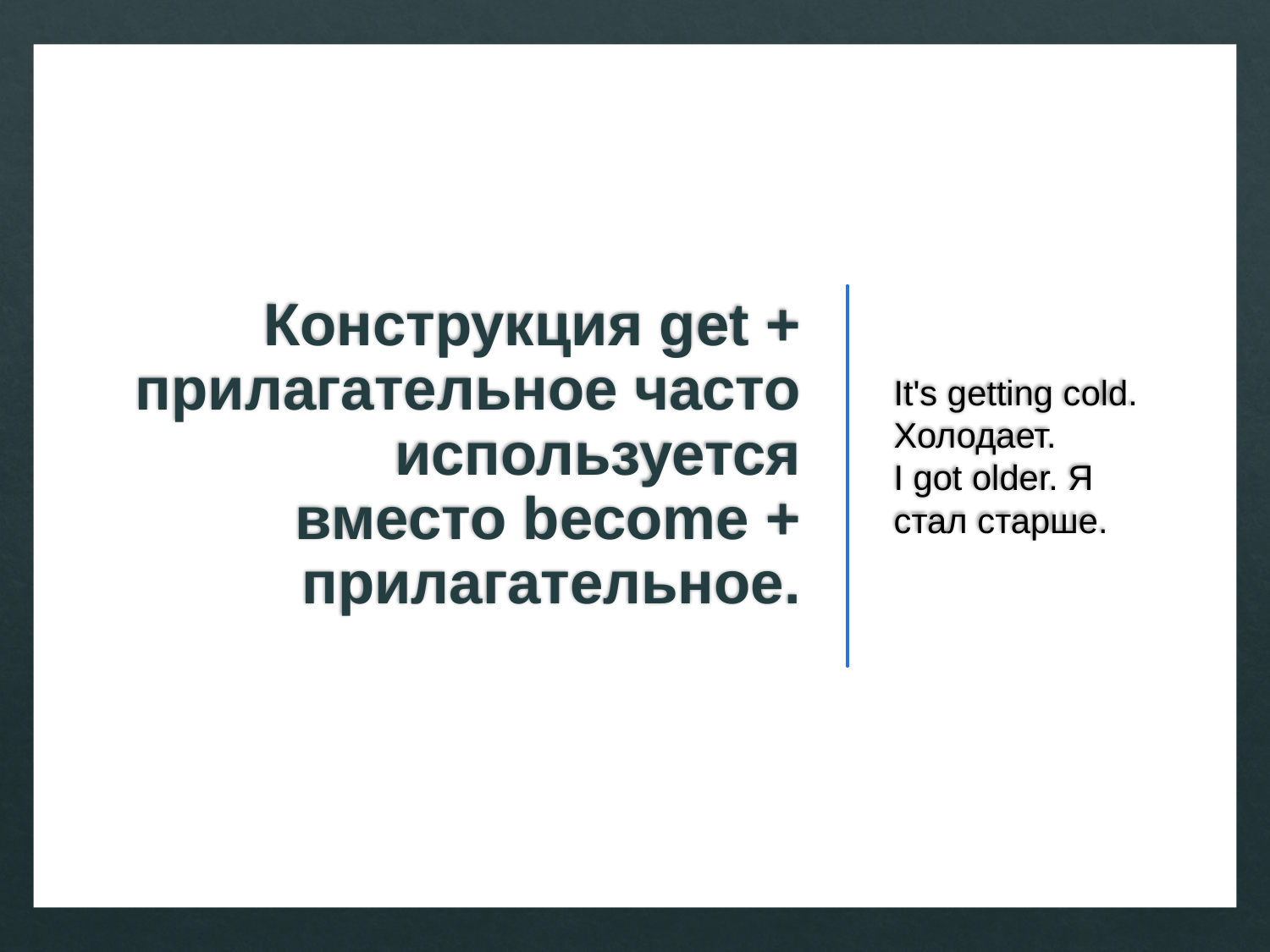

# Конструкция get + прилагательное часто используется вместо become + прилагательное.
It's getting cold. Холодает.
I got older. Я стал старше.